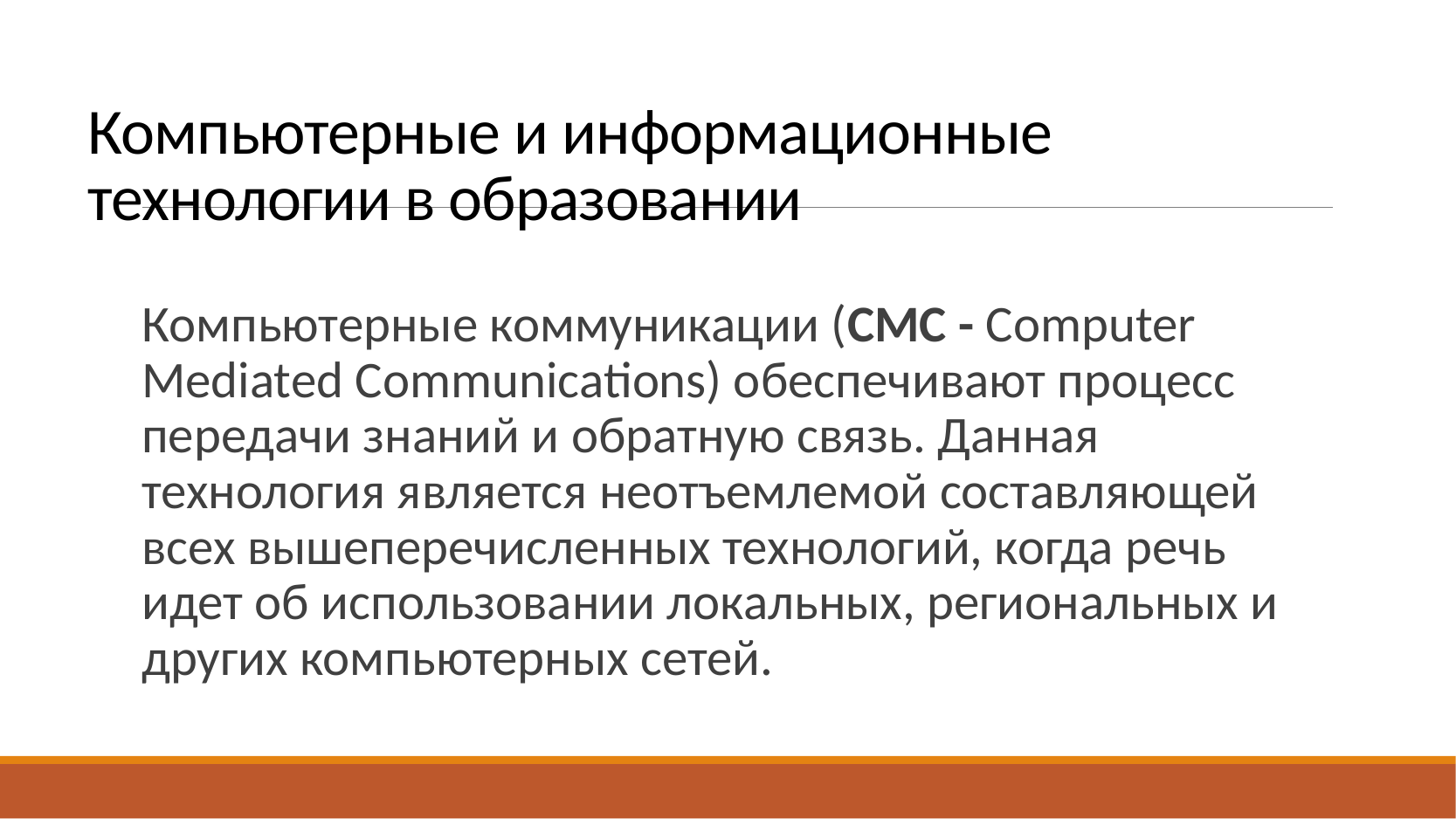

# Компьютерные и информационные технологии в образовании

	Компьютерные коммуникации (CMC - Computer Mediated Communications) обеспечивают процесс передачи знаний и обратную связь. Данная технология является неотъемлемой составляющей всех вышеперечисленных технологий, когда речь идет об использовании локальных, региональных и других компьютерных сетей.